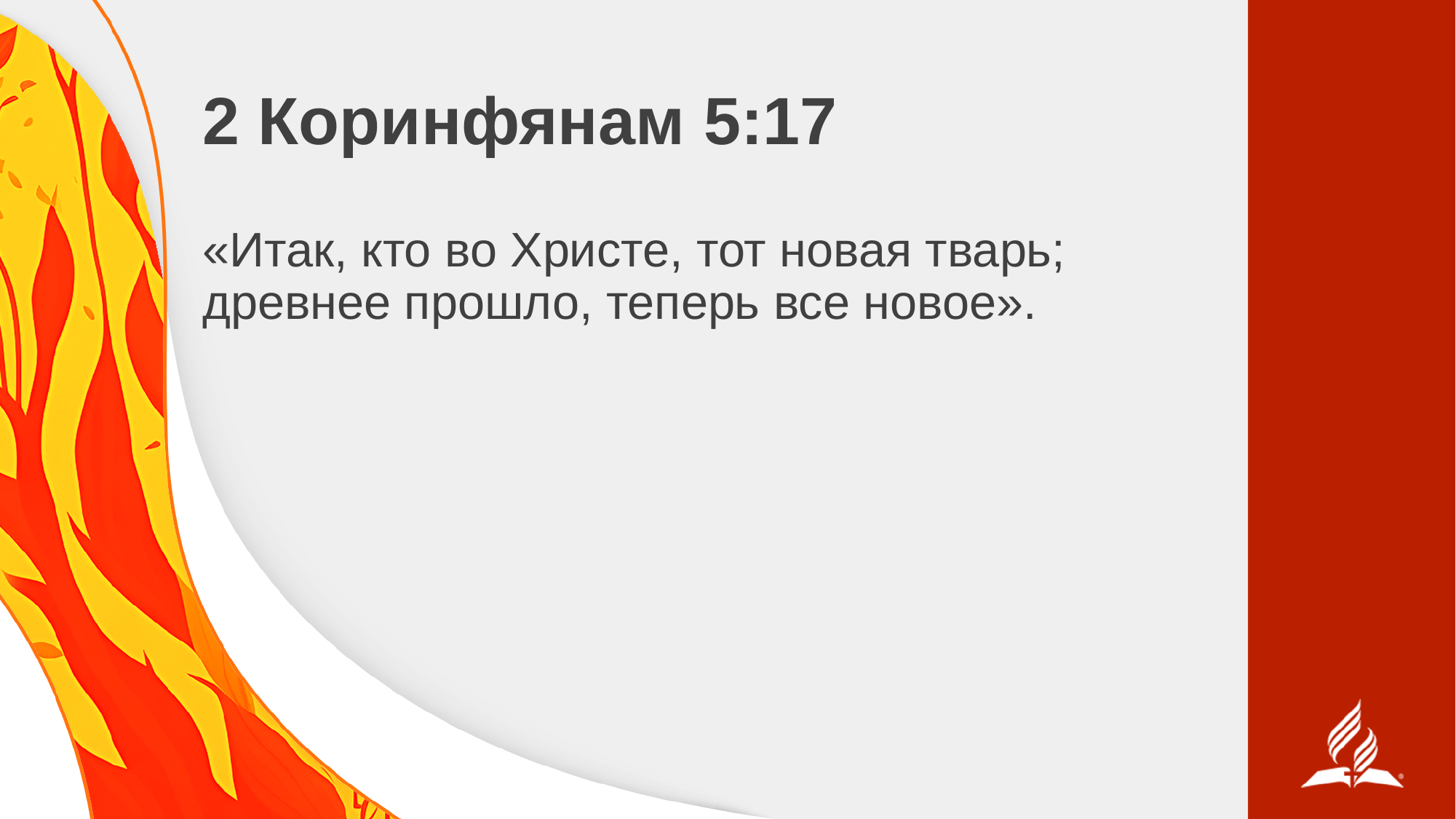

# 2 Коринфянам 5:17
«Итак, кто во Христе, тот новая тварь; древнее прошло, теперь все новое».